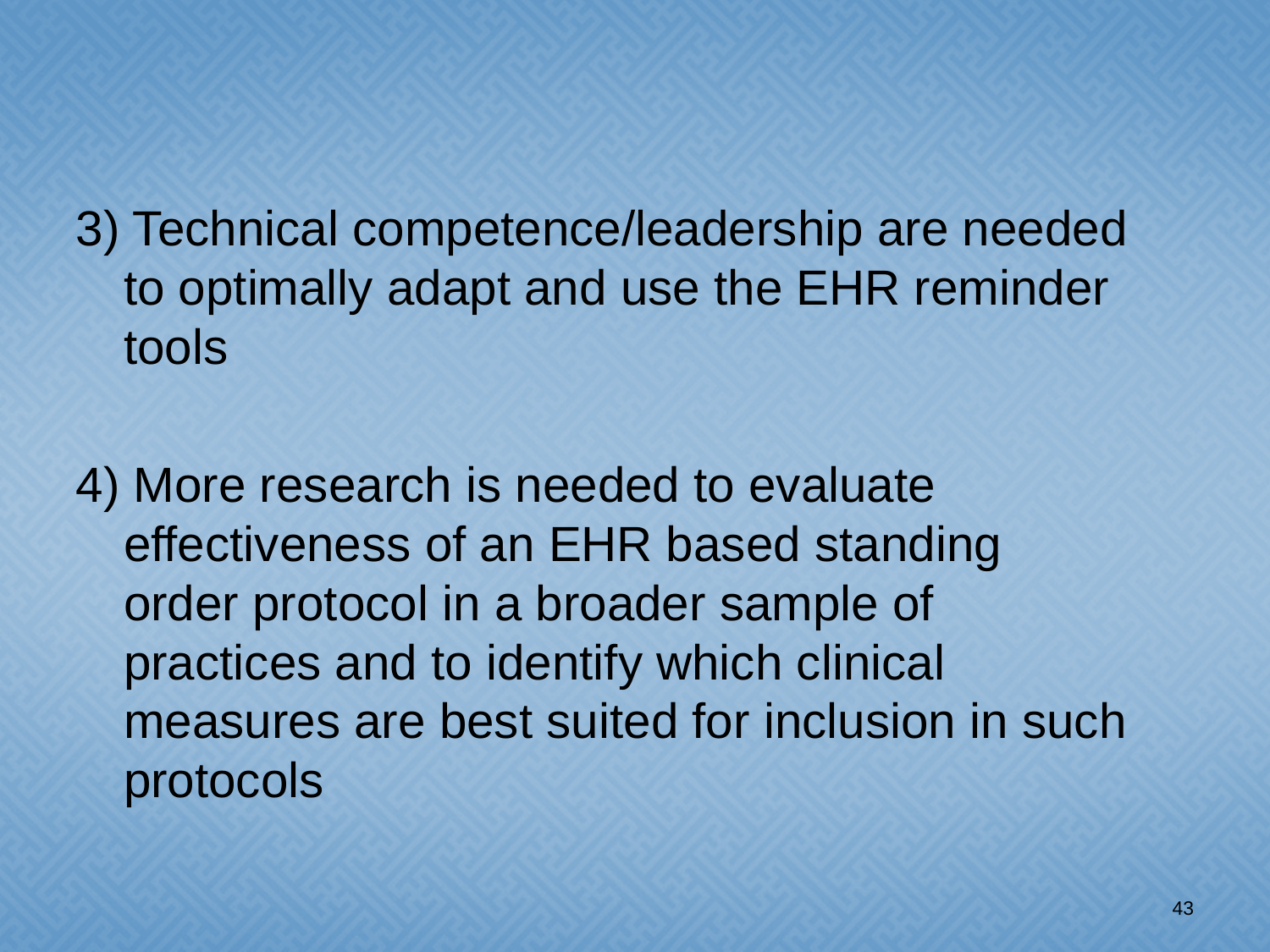

3) Technical competence/leadership are needed to optimally adapt and use the EHR reminder tools

4) More research is needed to evaluate effectiveness of an EHR based standing order protocol in a broader sample of practices and to identify which clinical measures are best suited for inclusion in such protocols

43